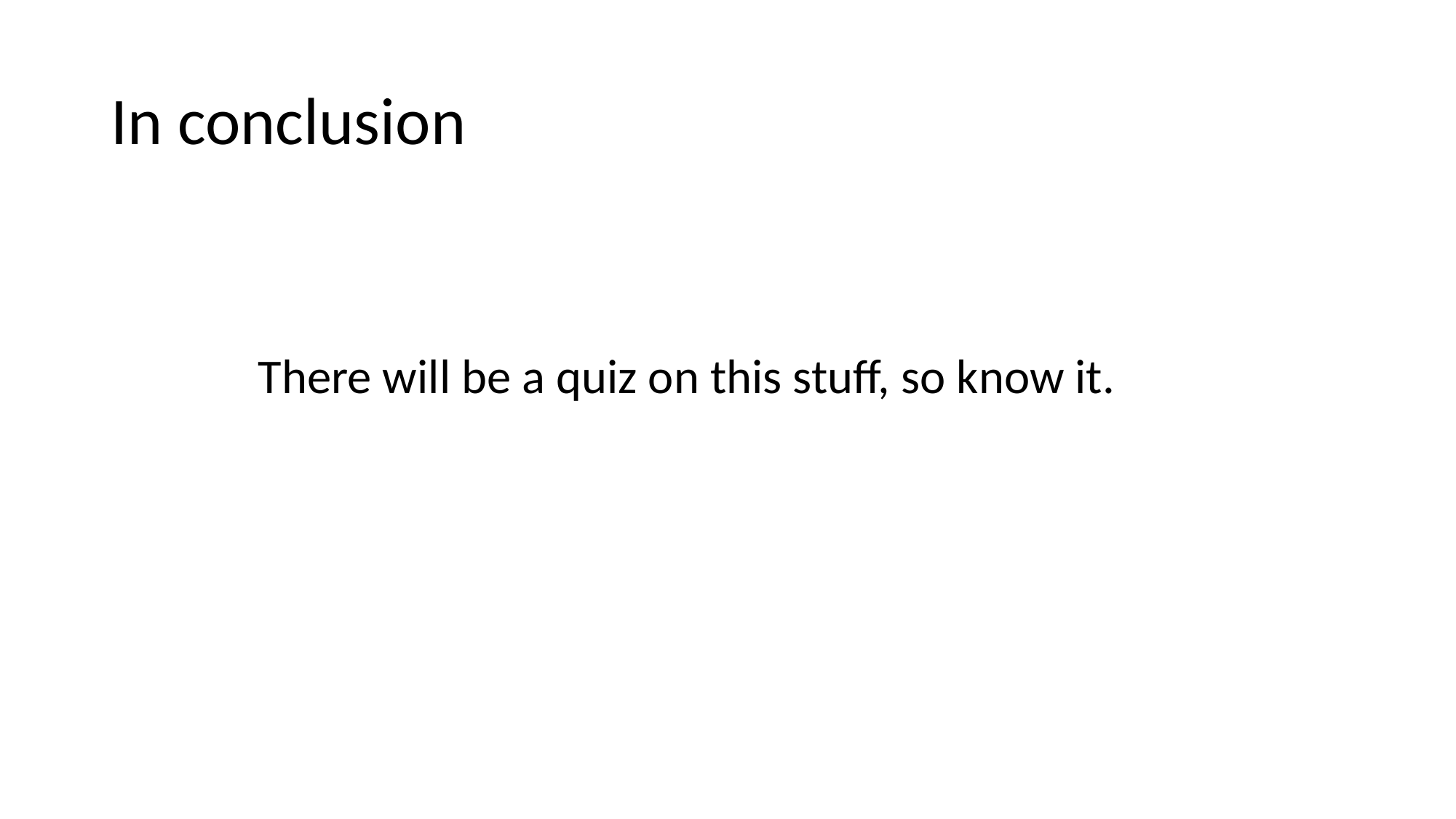

# In conclusion
There will be a quiz on this stuff, so know it.